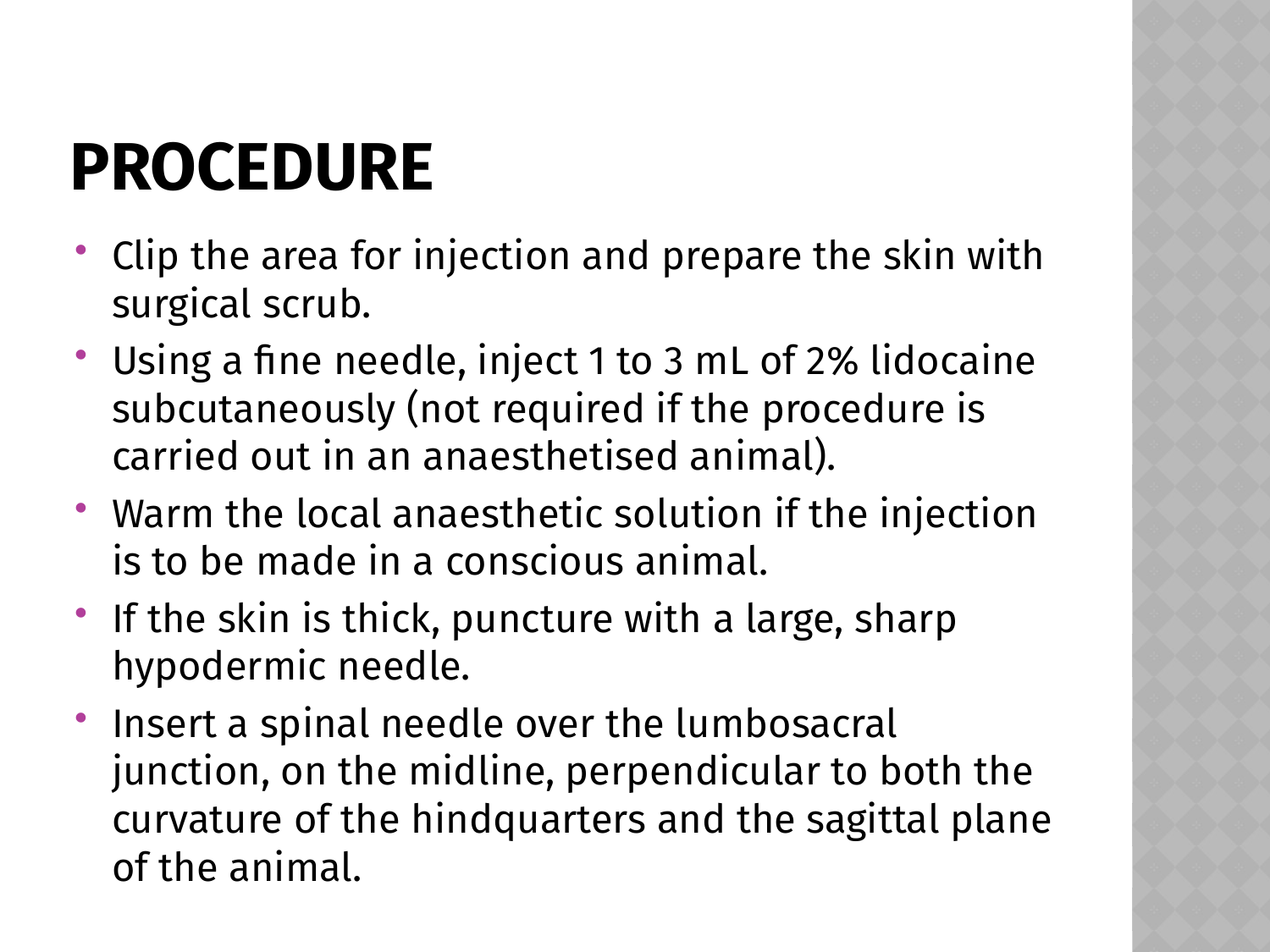

# Procedure
Clip the area for injection and prepare the skin with surgical scrub.
Using a fine needle, inject 1 to 3 mL of 2% lidocaine subcutaneously (not required if the procedure is carried out in an anaesthetised animal).
Warm the local anaesthetic solution if the injection is to be made in a conscious animal.
If the skin is thick, puncture with a large, sharp hypodermic needle.
Insert a spinal needle over the lumbosacral junction, on the midline, perpendicular to both the curvature of the hindquarters and the sagittal plane of the animal.